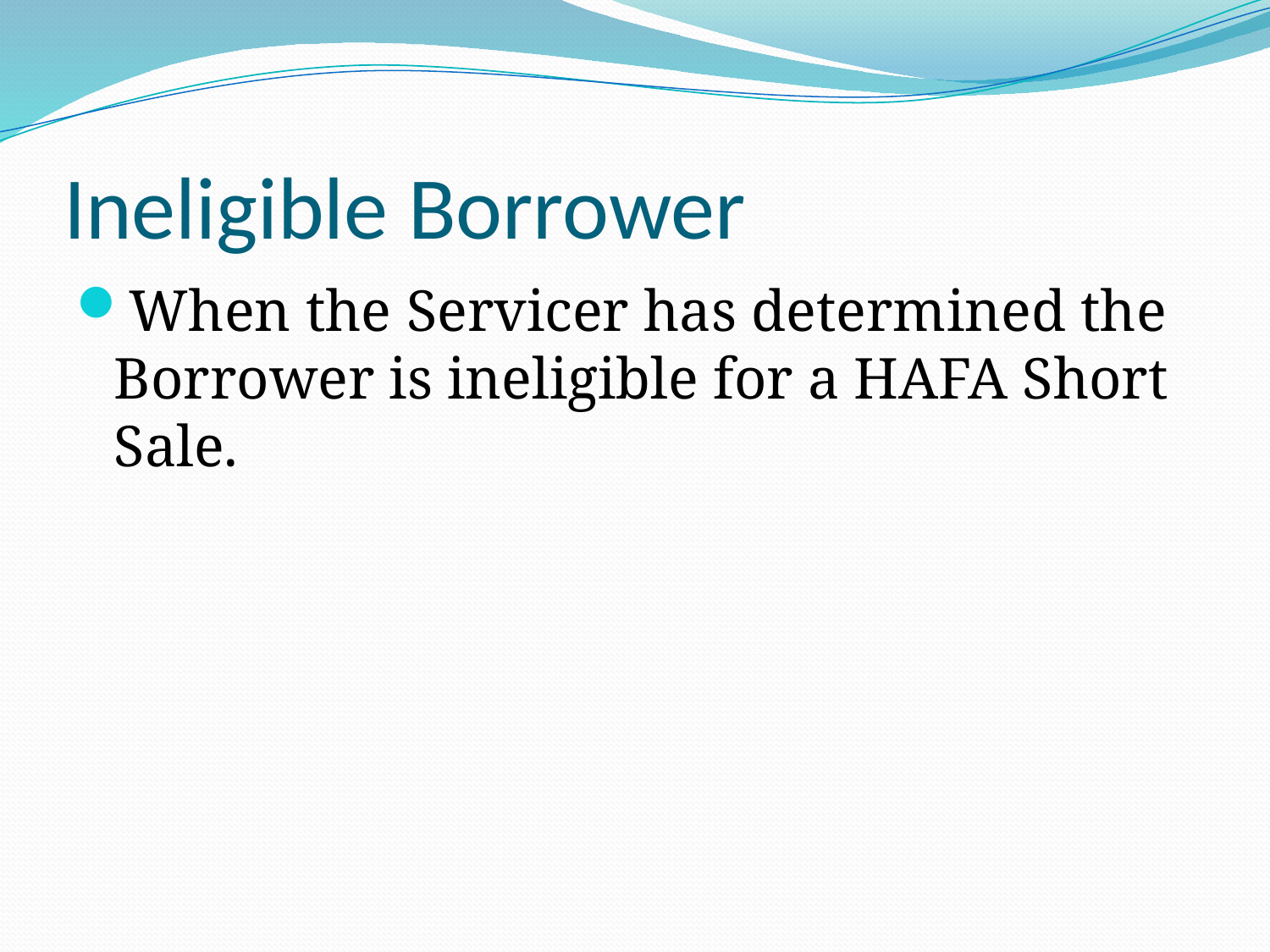

# Ineligible Borrower
When the Servicer has determined the Borrower is ineligible for a HAFA Short Sale.